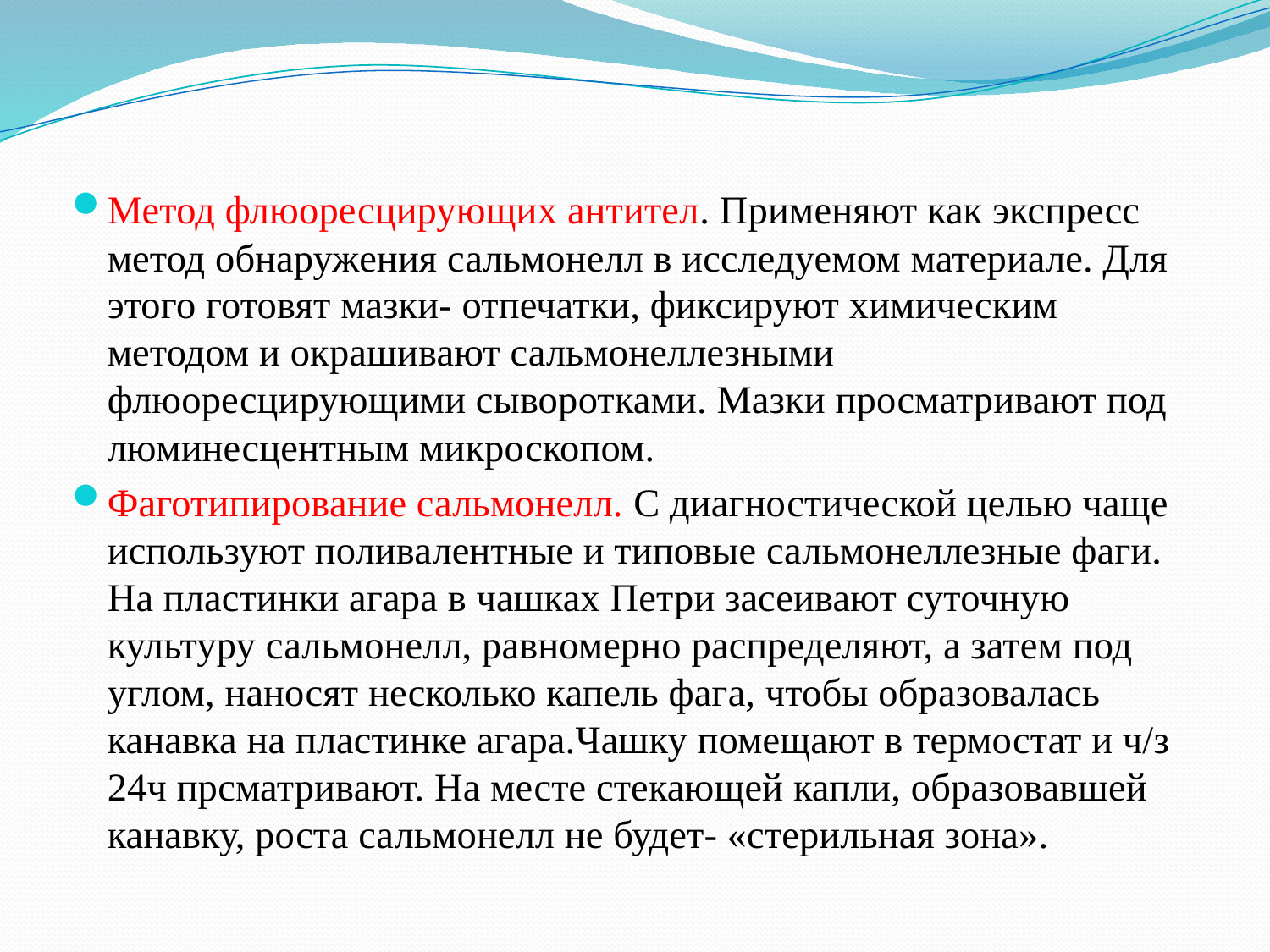

Метод флюоресцирующих антител. Применяют как экспресс метод обнаружения сальмонелл в исследуемом материале. Для этого готовят мазки- отпечатки, фиксируют химическим методом и окрашивают сальмонеллезными флюоресцирующими сыворотками. Мазки просматривают под люминесцентным микроскопом.
Фаготипирование сальмонелл. С диагностической целью чаще используют поливалентные и типовые сальмонеллезные фаги. На пластинки агара в чашках Петри засеивают суточную культуру сальмонелл, равномерно распределяют, а затем под углом, наносят несколько капель фага, чтобы образовалась канавка на пластинке агара.Чашку помещают в термостат и ч/з 24ч прсматривают. На месте стекающей капли, образовавшей канавку, роста сальмонелл не будет- «стерильная зона».